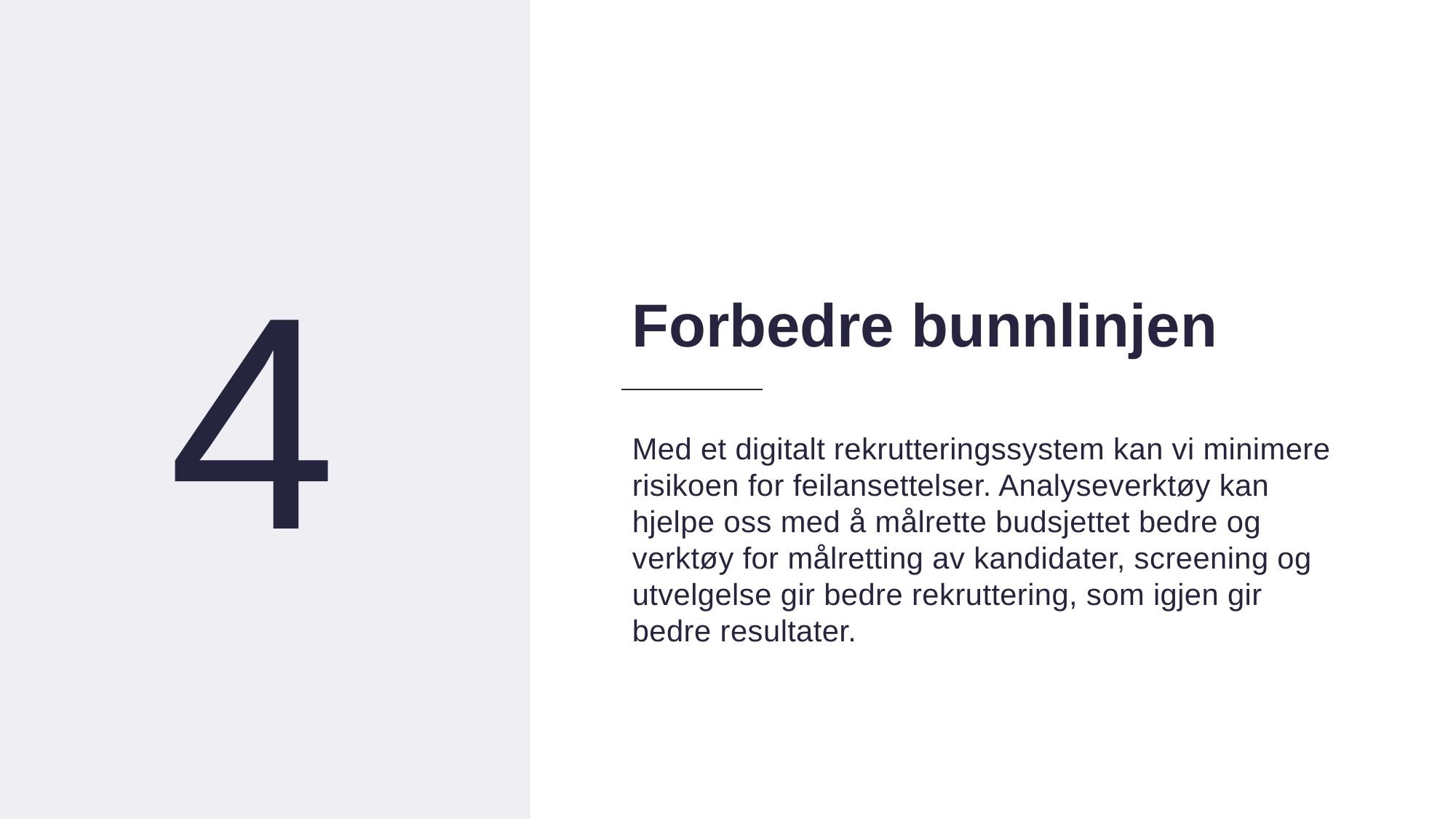

18
4
Forbedre bunnlinjen
Med et digitalt rekrutteringssystem kan vi minimere risikoen for feilansettelser. Analyseverktøy kan hjelpe oss med å målrette budsjettet bedre og verktøy for målretting av kandidater, screening og utvelgelse gir bedre rekruttering, som igjen gir bedre resultater.